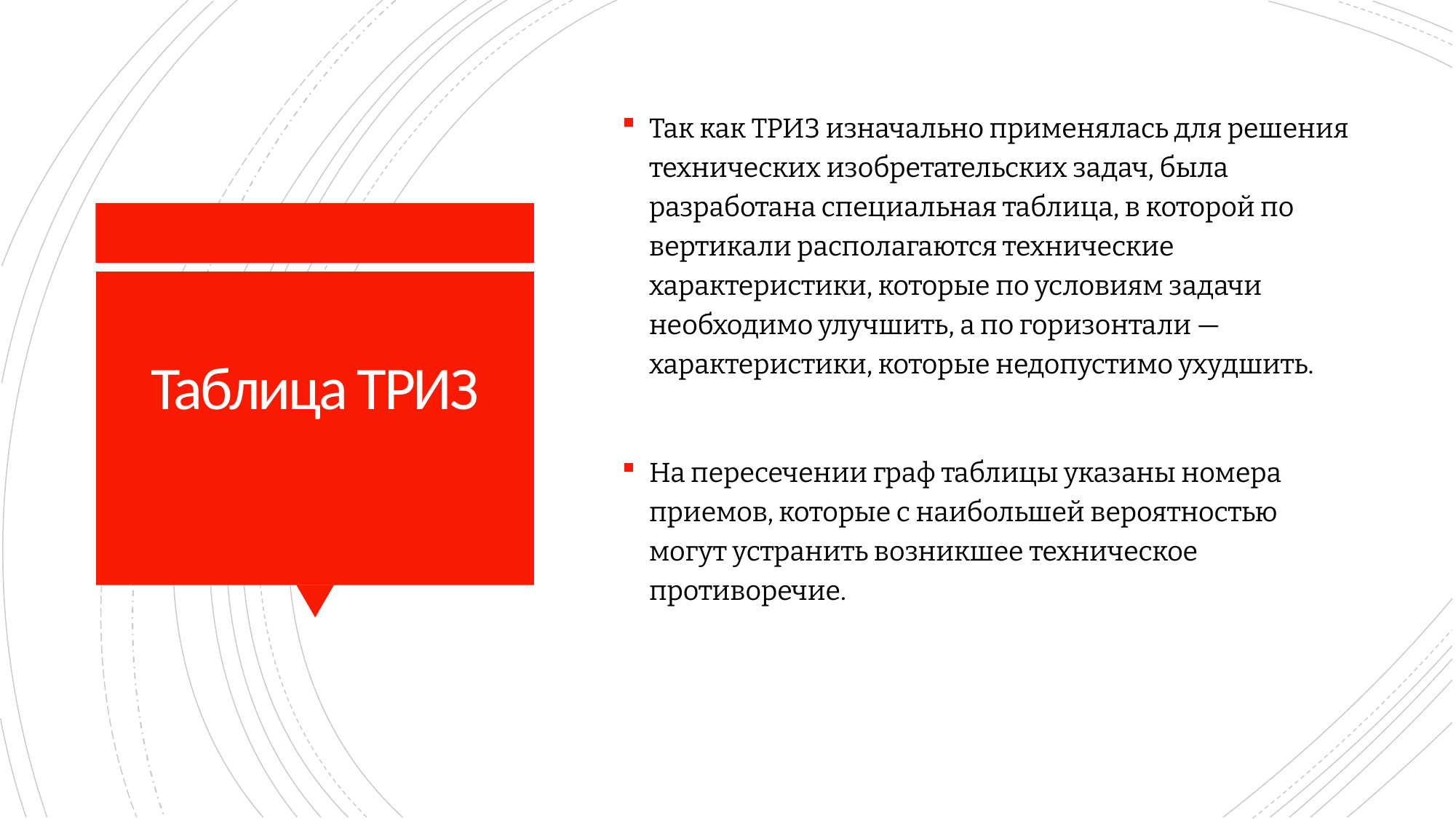

Так как ТРИЗ изначально применялась для решения технических изобретательских задач, была разработана специальная таблица, в которой по вертикали располагаются технические характеристики, которые по условиям задачи необходимо улучшить, а по горизонтали — характеристики, которые недопустимо ухудшить.

На пересечении граф таблицы указаны номера приемов, которые с наибольшей вероятностью могут устранить возникшее техническое противоречие.

# Таблица ТРИЗ